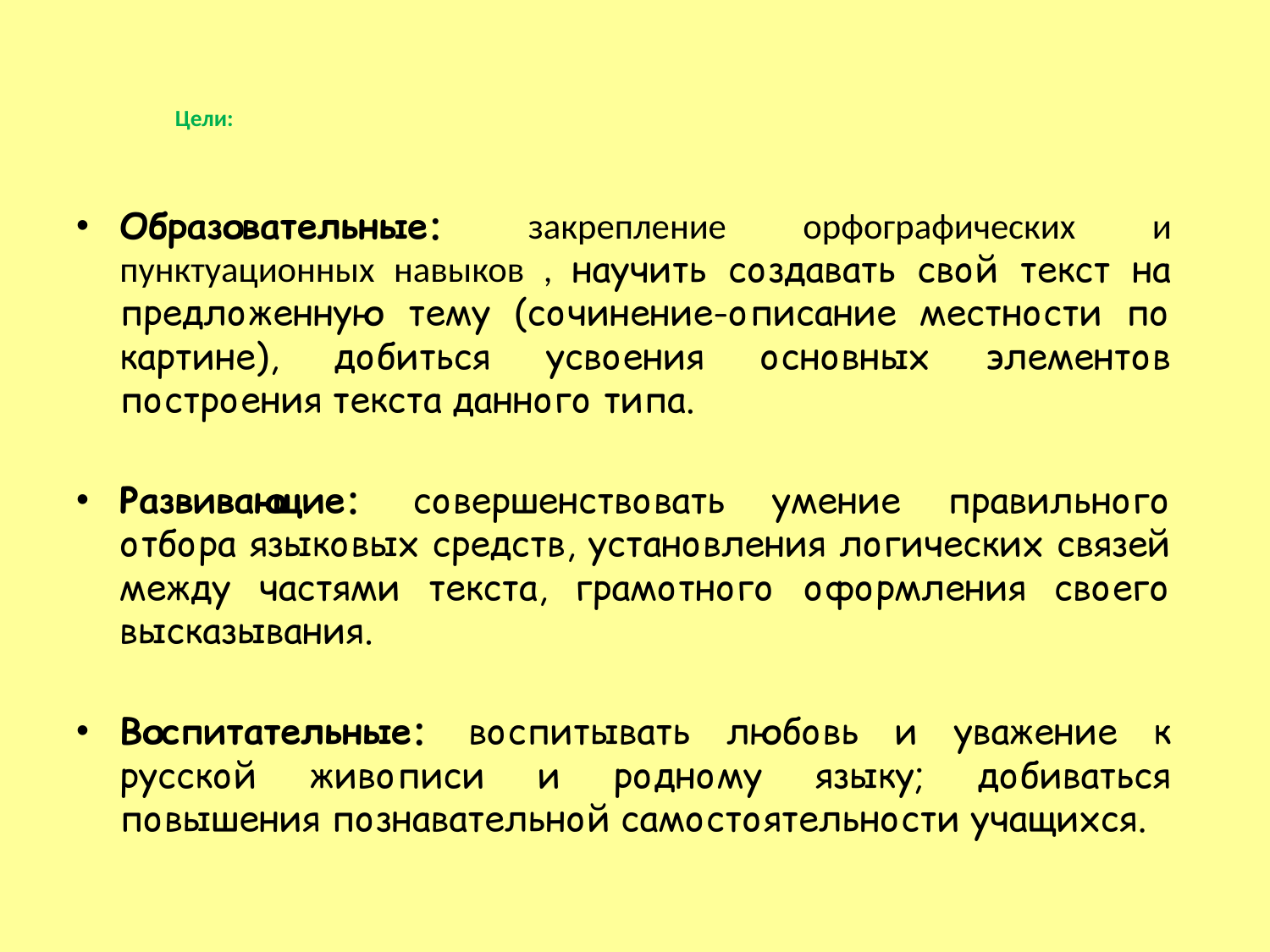

# Цели:

Образовательные: закрепление орфографических и пунктуационных навыков , научить создавать свой текст на предложенную тему (сочинение-описание местности по картине), добиться усвоения основных элементов построения текста данного типа.

Развивающие: совершенствовать умение правильного отбора языковых средств, установления логических связей между частями текста, грамотного оформления своего высказывания.

Воспитательные: воспитывать любовь и уважение к русской живописи и родному языку; добиваться повышения познавательной самостоятельности учащихся.